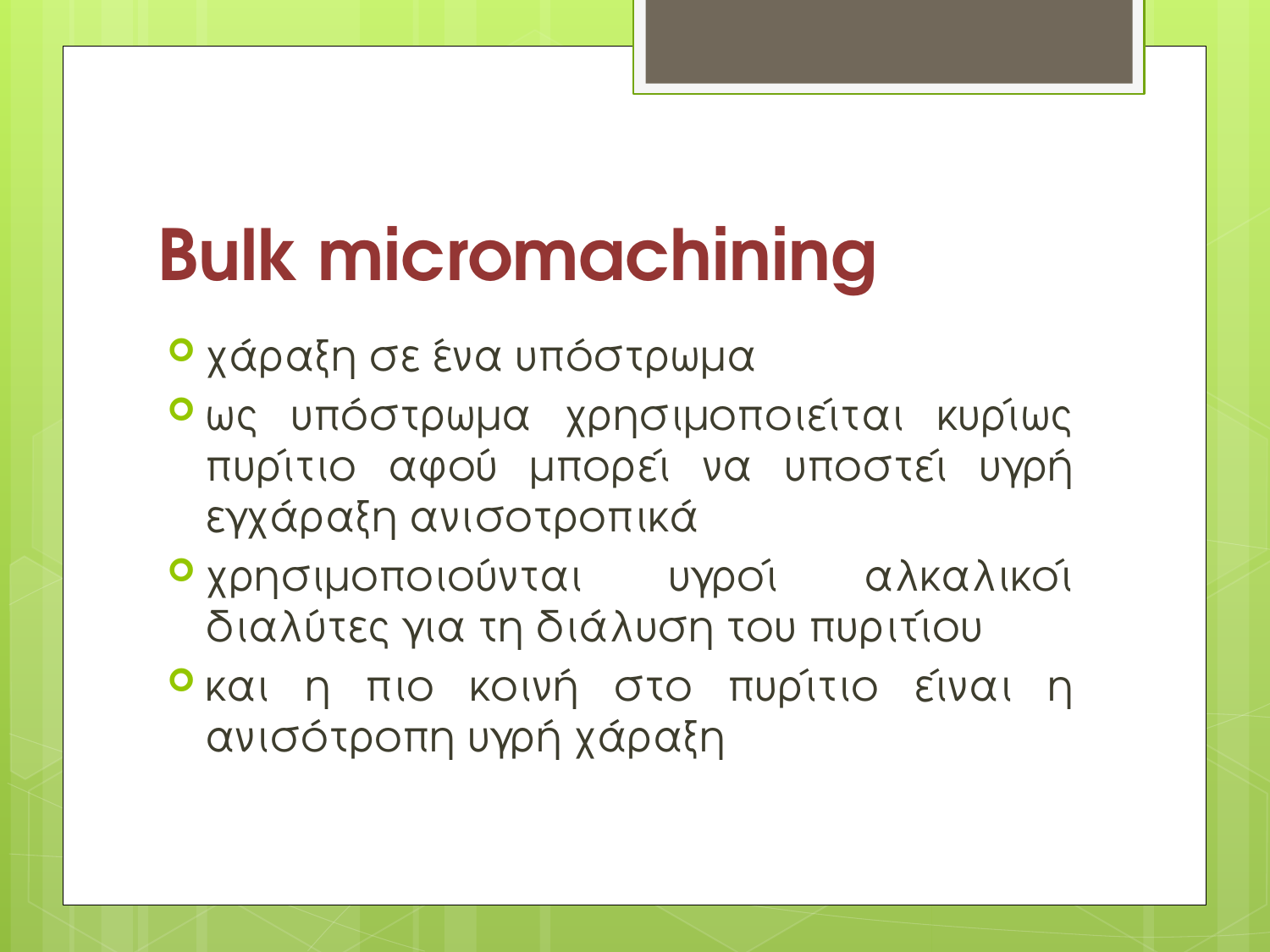

# Bulk micromachining
χάραξη σε ένα υπόστρωμα
ως υπόστρωμα χρησιμοποιείται κυρίως πυρίτιο αφού μπορεί να υποστεί υγρή εγχάραξη ανισοτροπικά
χρησιμοποιούνται υγροί αλκαλικοί διαλύτες για τη διάλυση του πυριτίου
και η πιο κοινή στο πυρίτιο είναι η ανισότροπη υγρή χάραξη